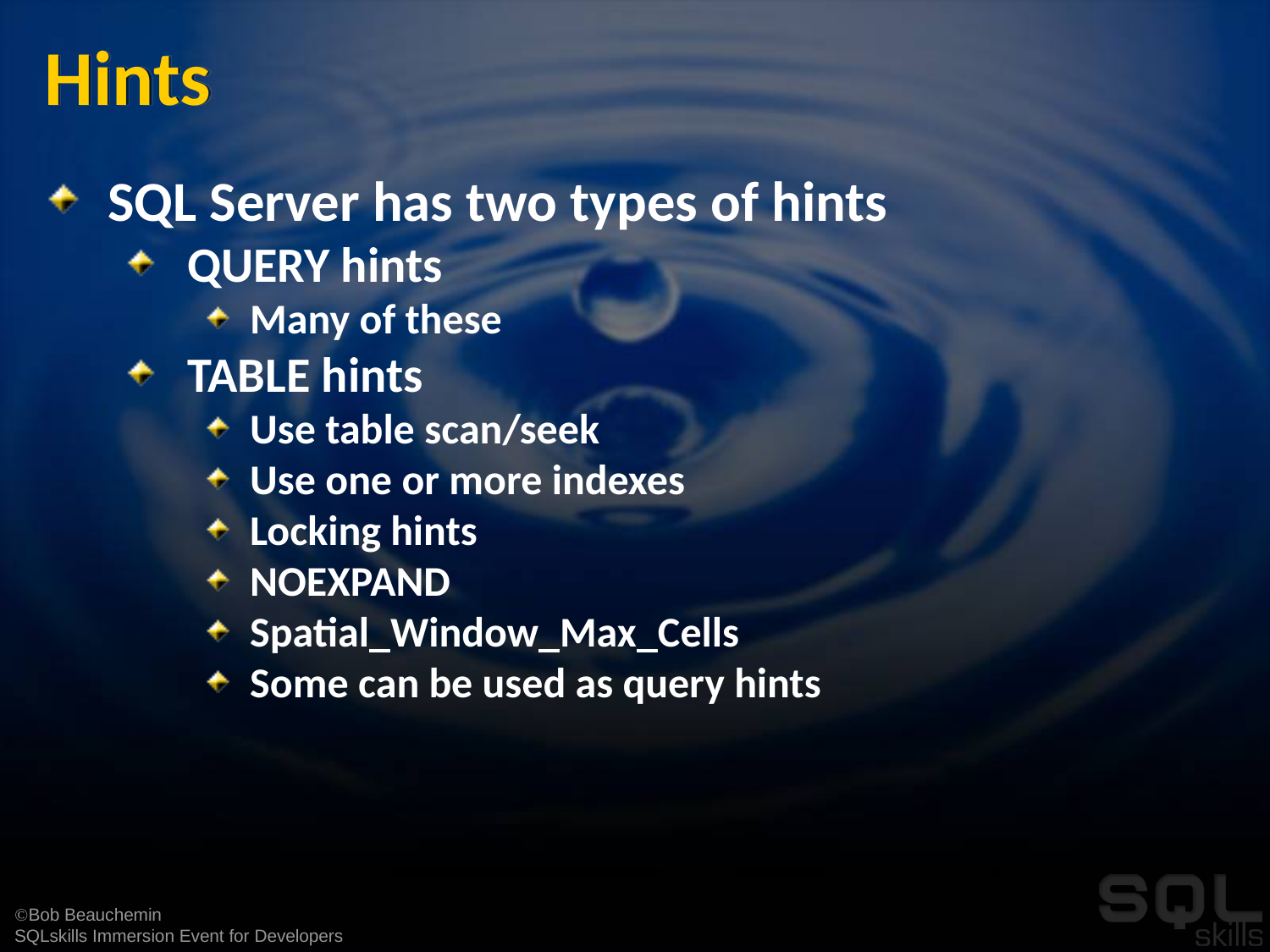

# Hints
SQL Server has two types of hints
QUERY hints
Many of these
TABLE hints
Use table scan/seek
Use one or more indexes
Locking hints
NOEXPAND
Spatial_Window_Max_Cells
Some can be used as query hints